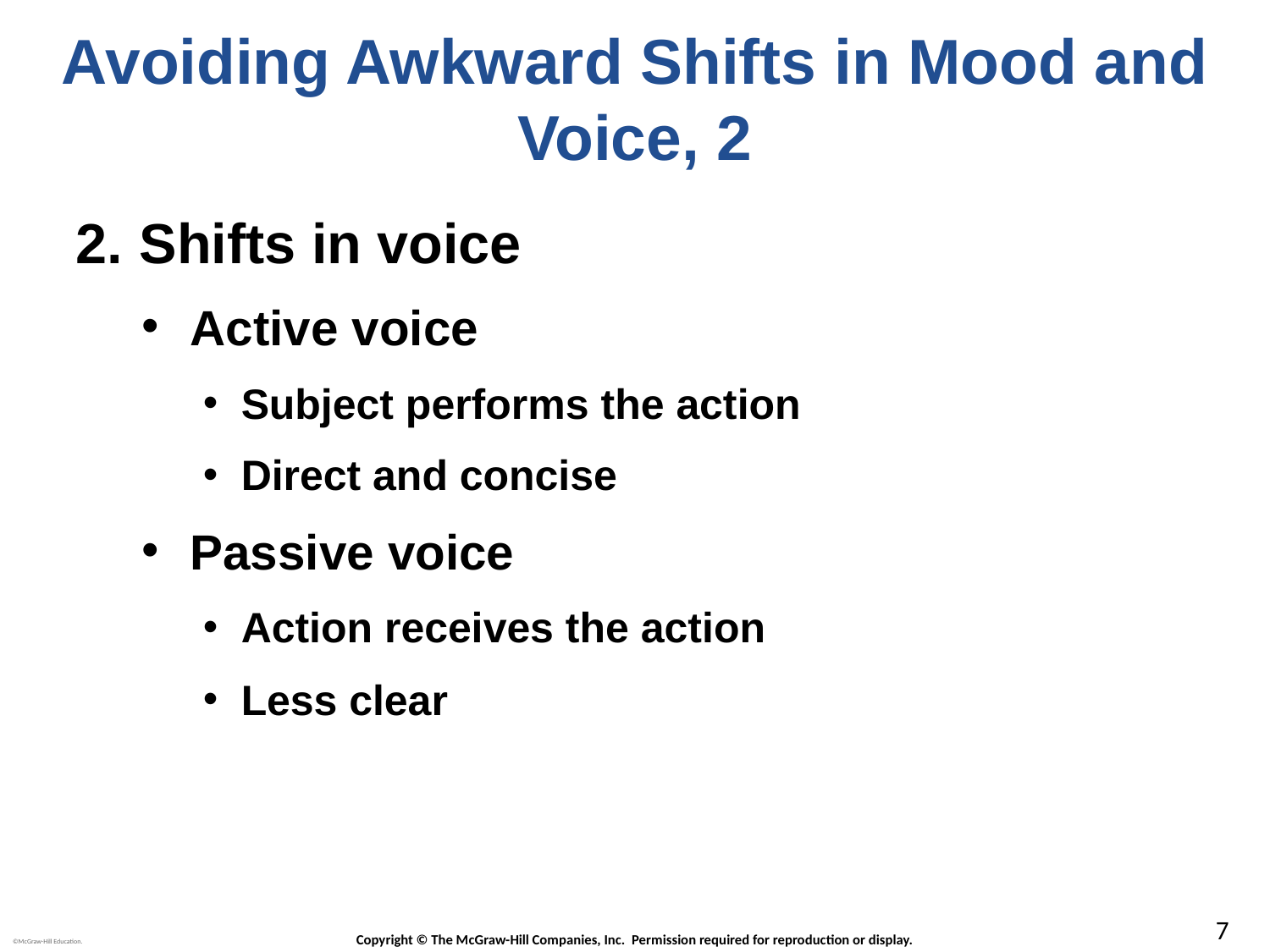

# Avoiding Awkward Shifts in Mood and Voice, 2
Shifts in voice
Active voice
Subject performs the action
Direct and concise
Passive voice
Action receives the action
Less clear